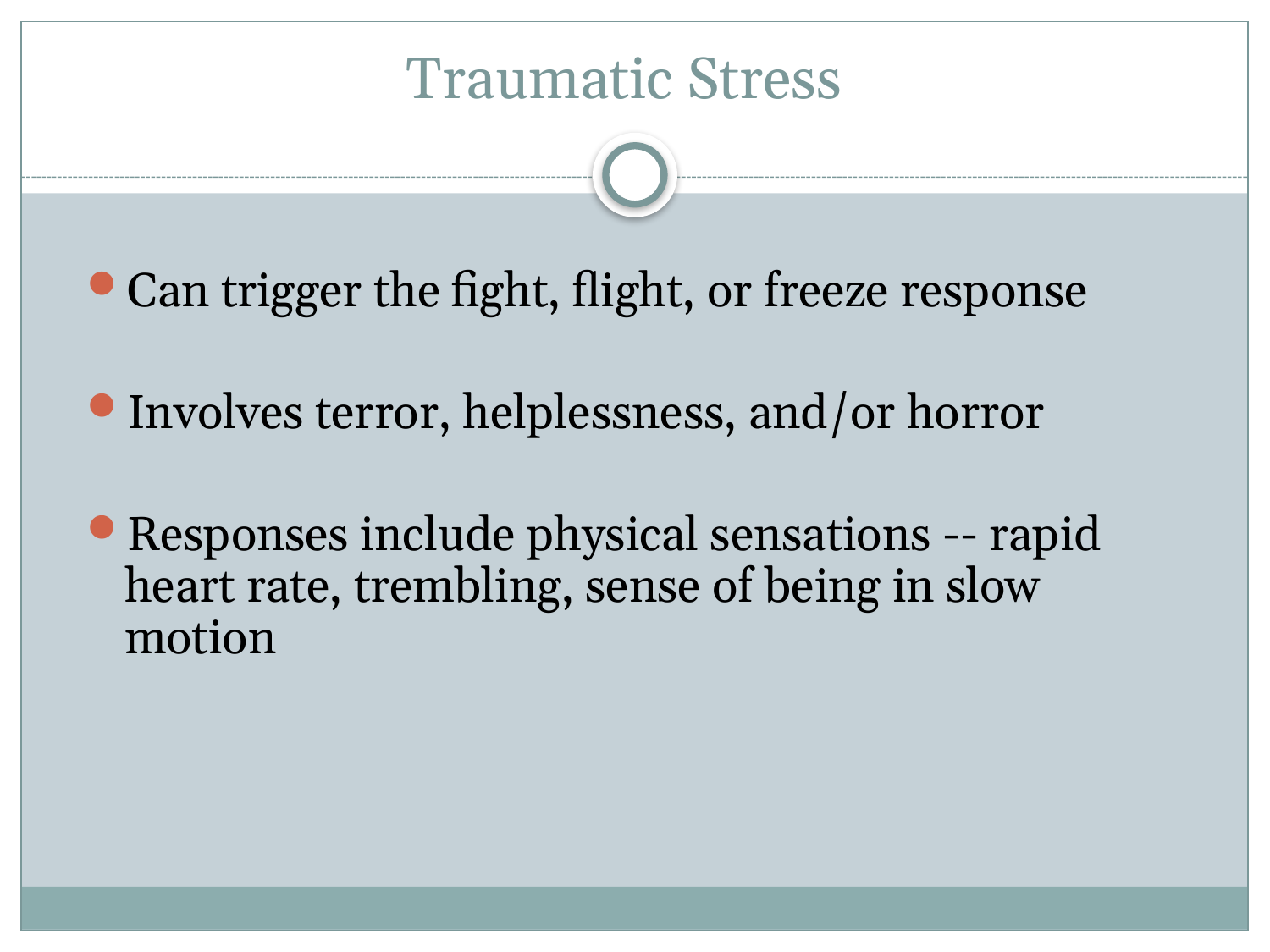

# Traumatic Stress
Can trigger the fight, flight, or freeze response

Involves terror, helplessness, and/or horror

Responses include physical sensations -- rapid heart rate, trembling, sense of being in slow motion